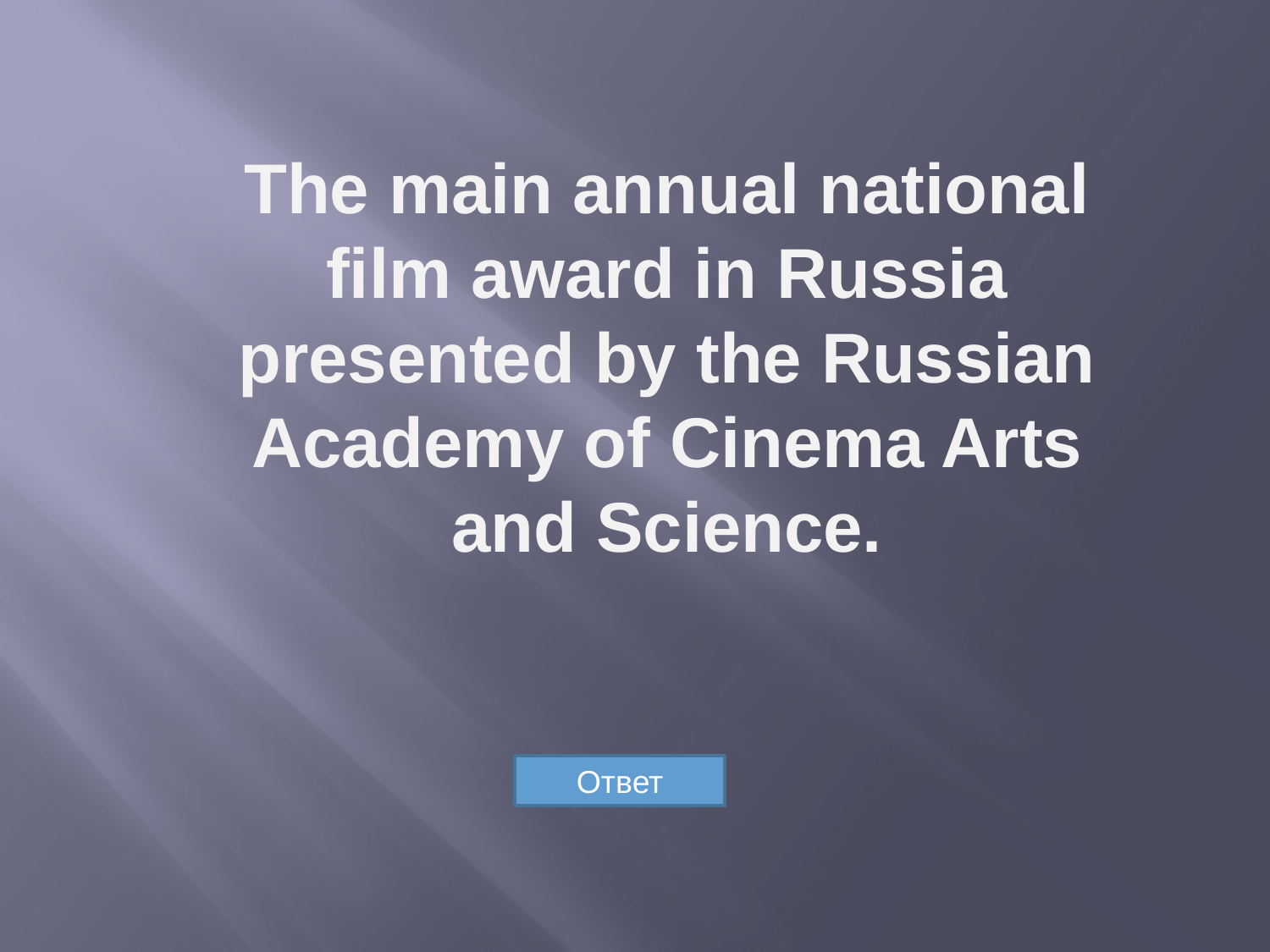

# The main annual national film award in Russia presented by the Russian Academy of Cinema Arts and Science.